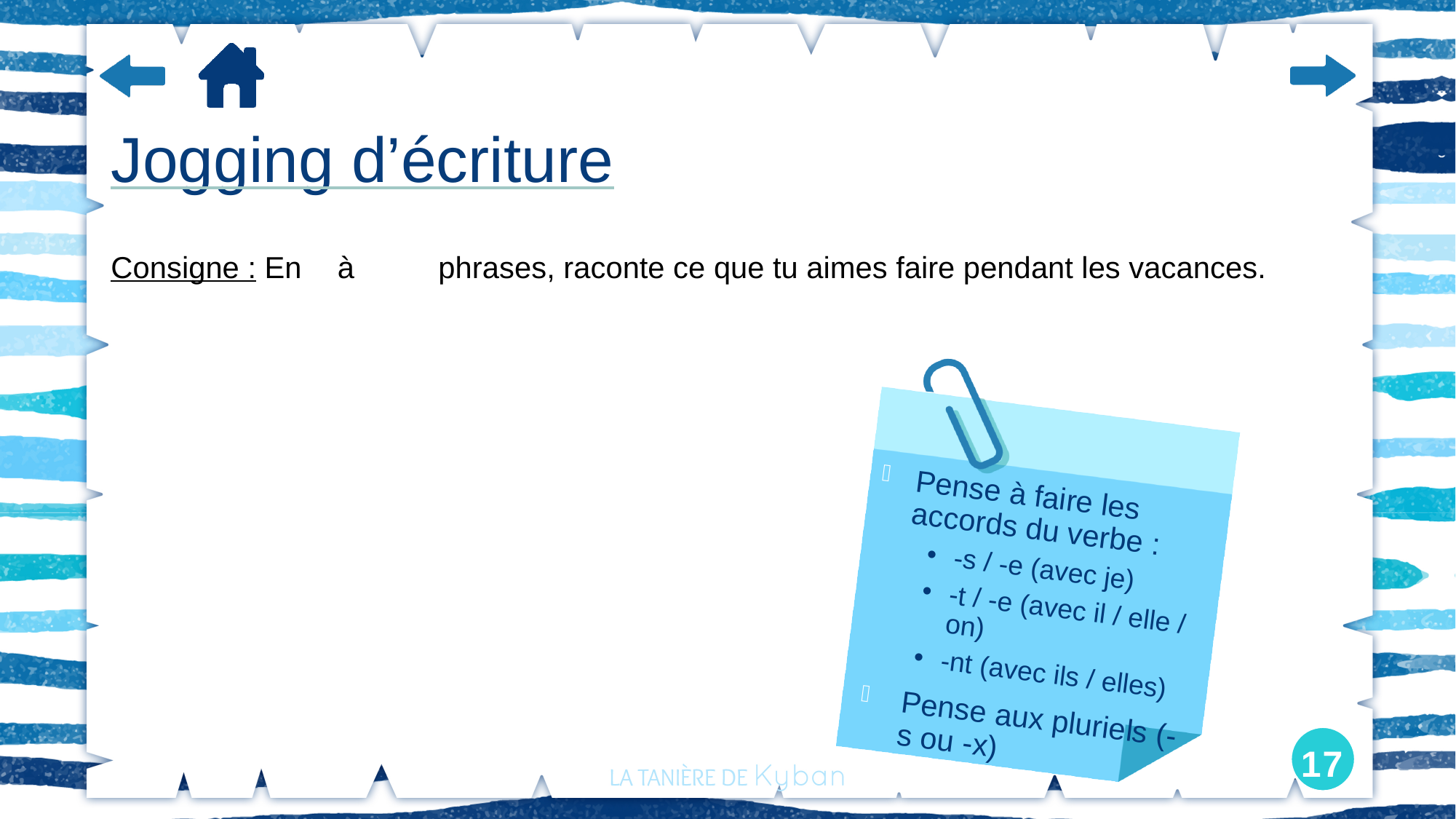

# Jogging d’écriture
Consigne : En	 à 	phrases, raconte ce que tu aimes faire pendant les vacances.
Pense à faire les accords du verbe :
-s / -e (avec je)
-t / -e (avec il / elle / on)
-nt (avec ils / elles)
Pense aux pluriels (-s ou -x)
17